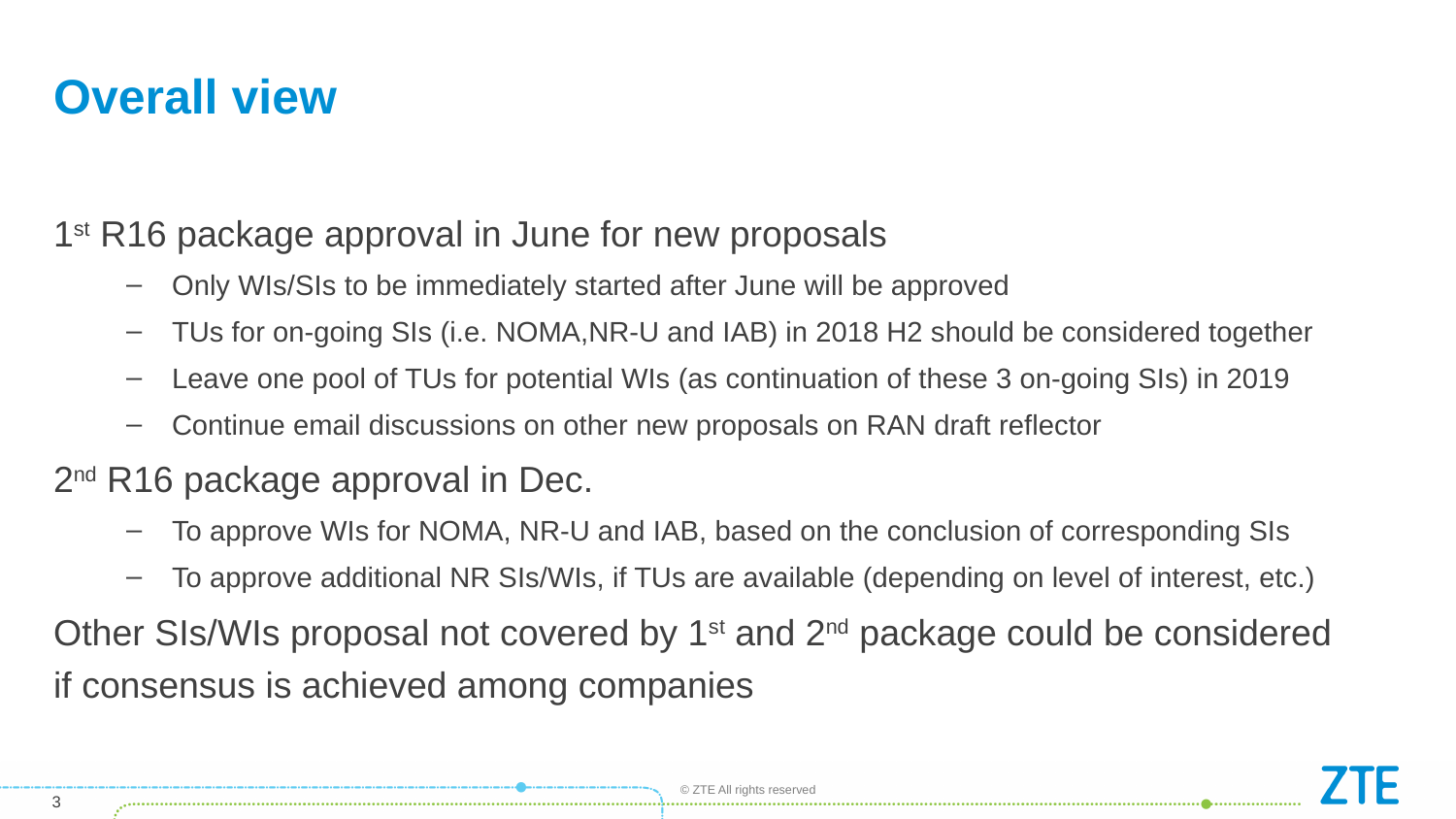

# Overall view
1st R16 package approval in June for new proposals
Only WIs/SIs to be immediately started after June will be approved
TUs for on-going SIs (i.e. NOMA,NR-U and IAB) in 2018 H2 should be considered together
Leave one pool of TUs for potential WIs (as continuation of these 3 on-going SIs) in 2019
Continue email discussions on other new proposals on RAN draft reflector
2nd R16 package approval in Dec.
To approve WIs for NOMA, NR-U and IAB, based on the conclusion of corresponding SIs
To approve additional NR SIs/WIs, if TUs are available (depending on level of interest, etc.)
Other SIs/WIs proposal not covered by 1st and 2nd package could be considered if consensus is achieved among companies